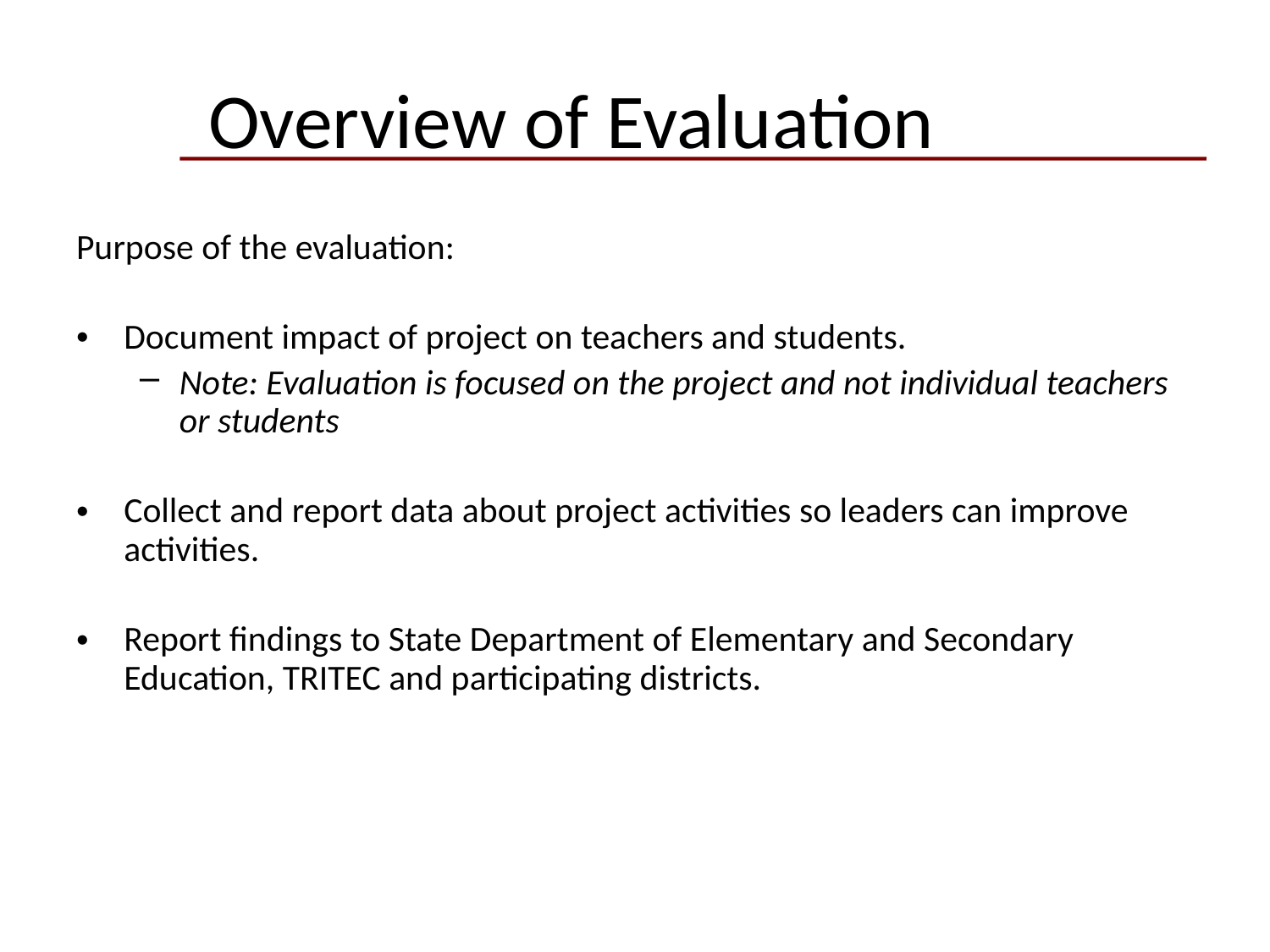

Overview of Evaluation

Purpose of the evaluation:

Document impact of project on teachers and students.
Note: Evaluation is focused on the project and not individual teachers or students

Collect and report data about project activities so leaders can improve activities.

Report findings to State Department of Elementary and Secondary Education, TRITEC and participating districts.